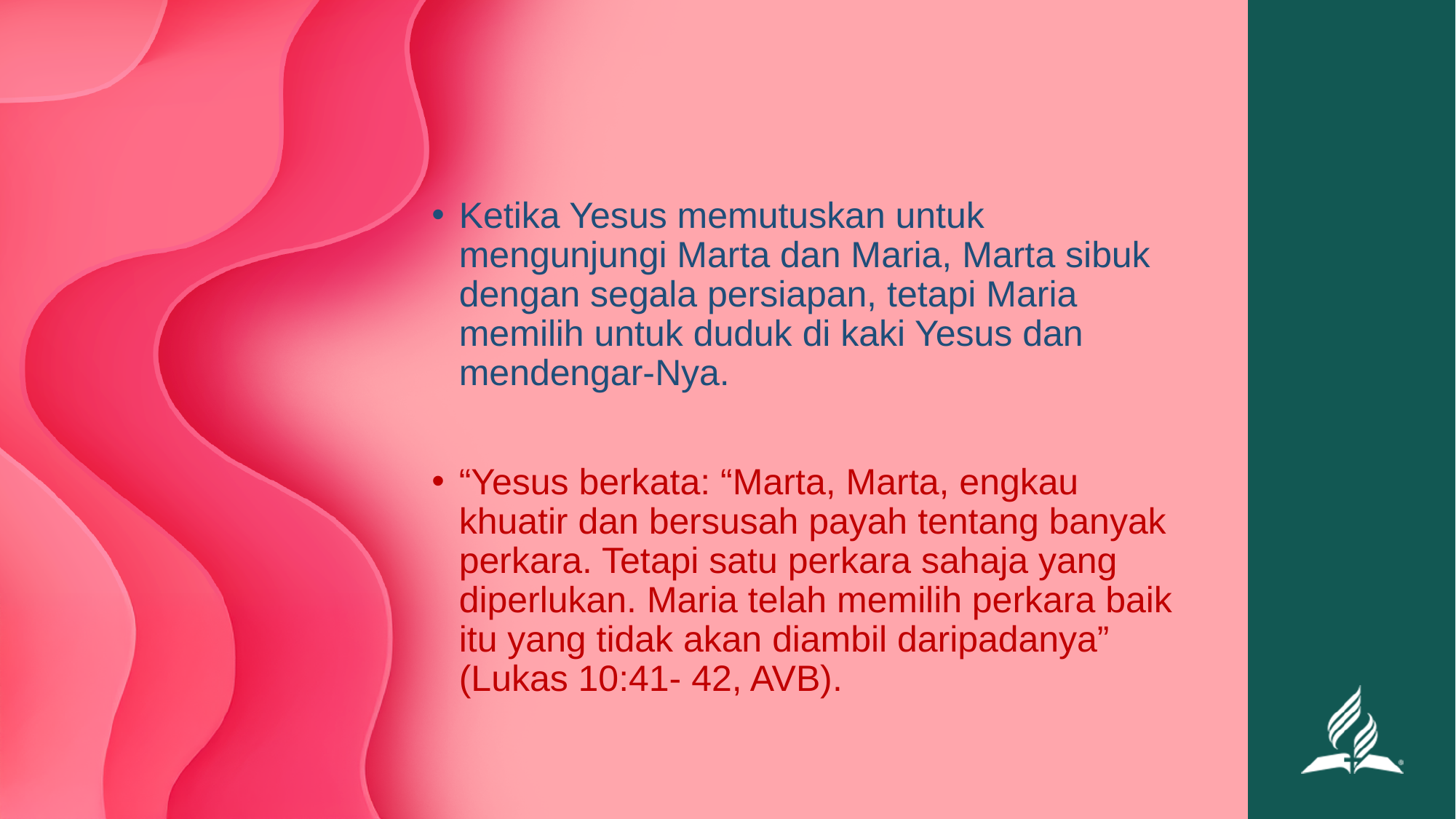

Ketika Yesus memutuskan untuk mengunjungi Marta dan Maria, Marta sibuk dengan segala persiapan, tetapi Maria memilih untuk duduk di kaki Yesus dan mendengar-Nya.

“Yesus berkata: “Marta, Marta, engkau khuatir dan bersusah payah tentang banyak perkara. Tetapi satu perkara sahaja yang diperlukan. Maria telah memilih perkara baik itu yang tidak akan diambil daripadanya” (Lukas 10:41- 42, AVB).